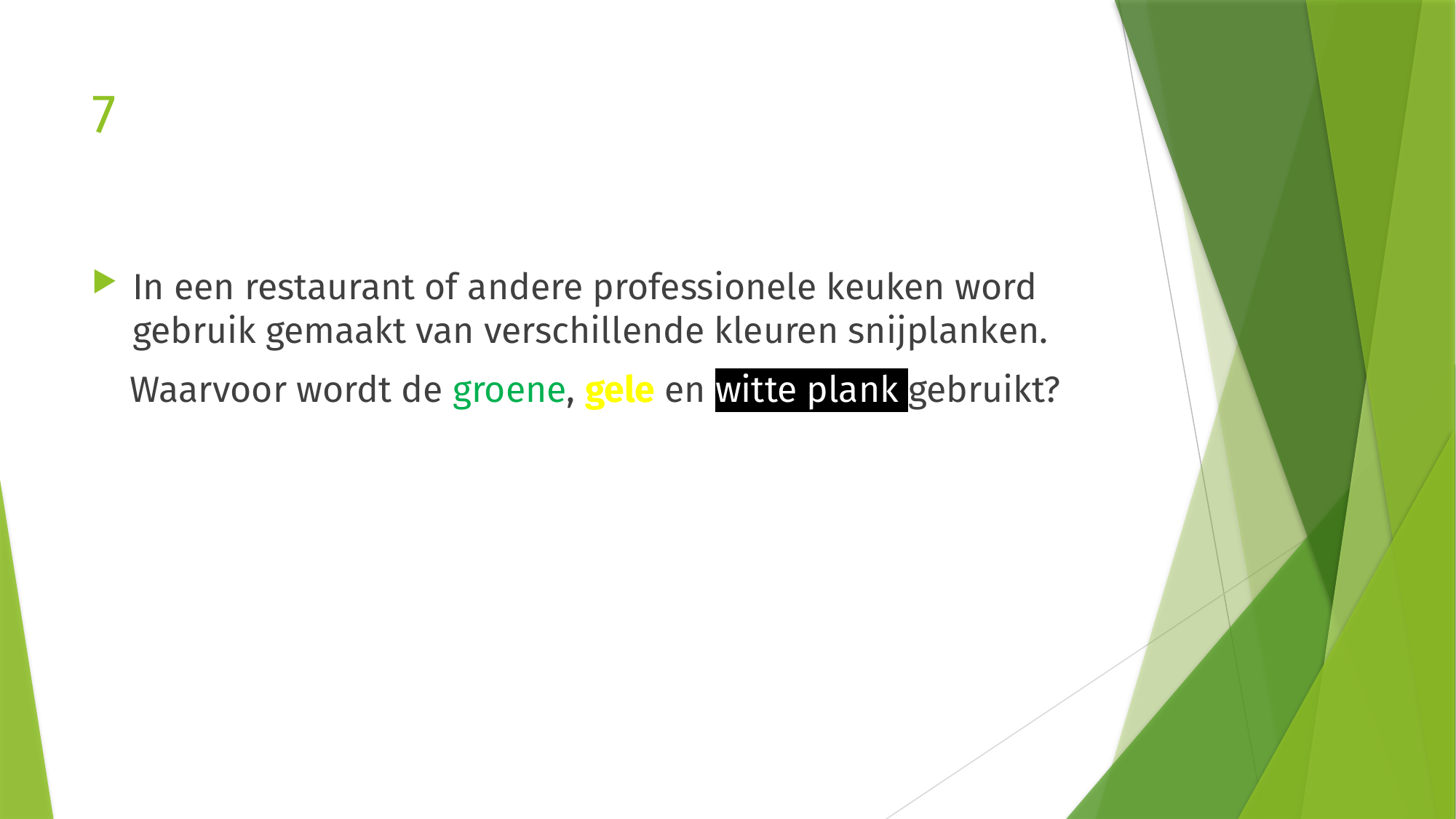

# 7
In een restaurant of andere professionele keuken word gebruik gemaakt van verschillende kleuren snijplanken.
    Waarvoor wordt de groene, gele en witte plank gebruikt?